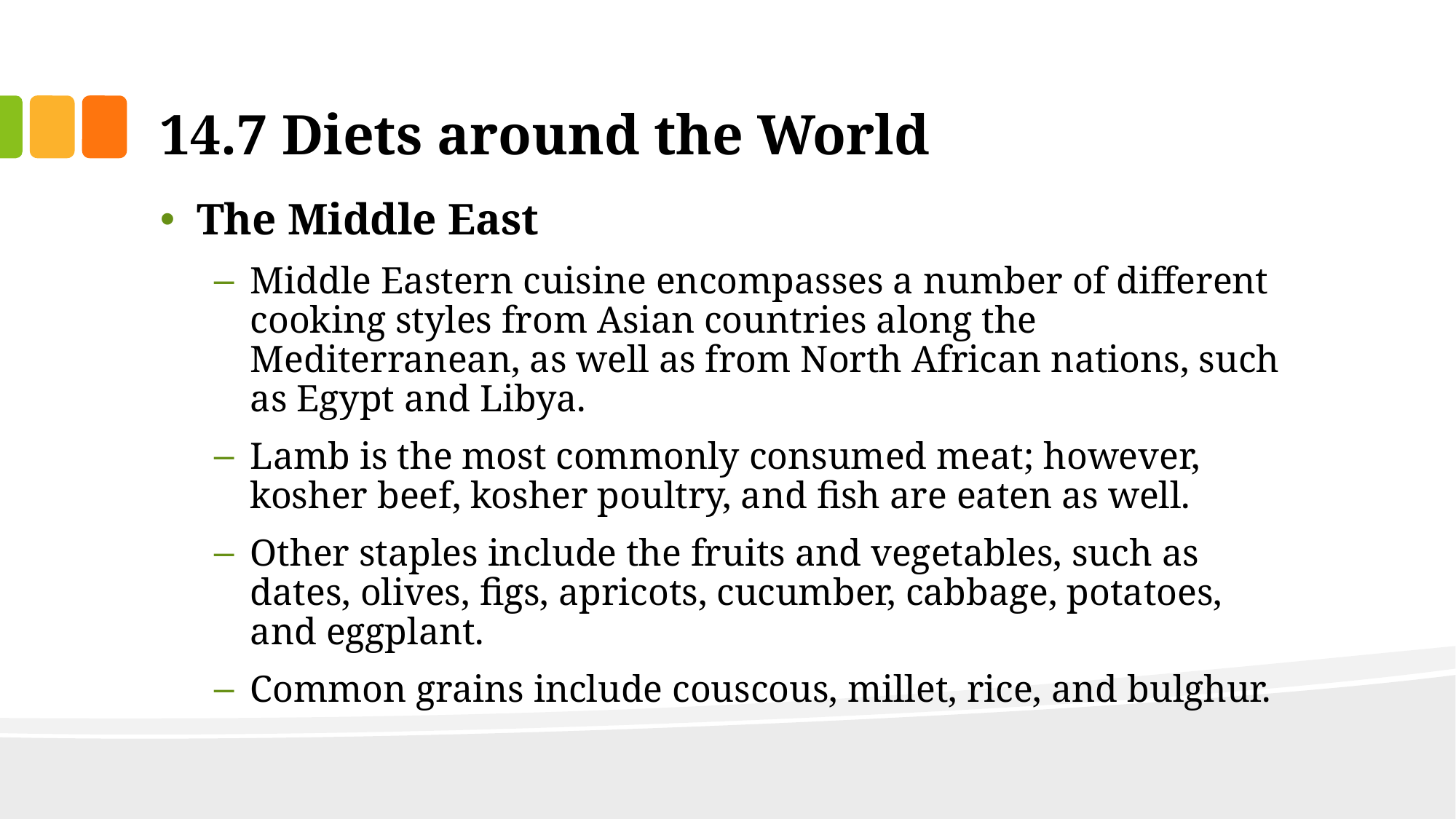

# 14.7 Diets around the World
The Middle East
Middle Eastern cuisine encompasses a number of different cooking styles from Asian countries along the Mediterranean, as well as from North African nations, such as Egypt and Libya.
Lamb is the most commonly consumed meat; however, kosher beef, kosher poultry, and fish are eaten as well.
Other staples include the fruits and vegetables, such as dates, olives, figs, apricots, cucumber, cabbage, potatoes, and eggplant.
Common grains include couscous, millet, rice, and bulghur.